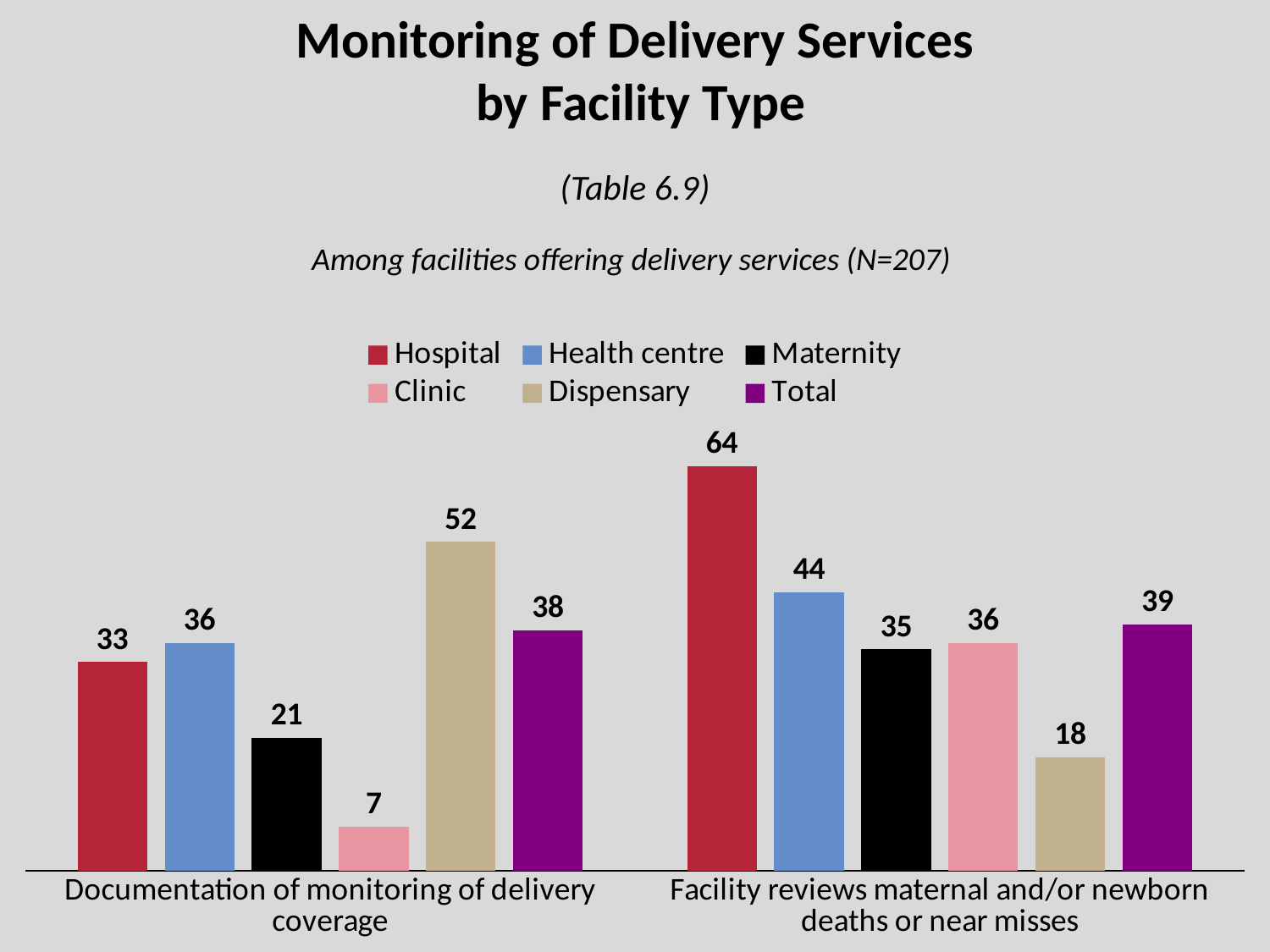

# Monitoring of Delivery Services by Facility Type
(Table 6.9)
Among facilities offering delivery services (N=207)

### Chart

| Category | Hospital | Health centre | Maternity | Clinic | Dispensary | Total |
|---|---|---|---|---|---|---|
| Documentation of monitoring of delivery coverage | 33.0 | 36.0 | 21.0 | 7.0 | 52.0 | 38.0 |
| Facility reviews maternal and/or newborn deaths or near misses | 64.0 | 44.0 | 35.0 | 36.0 | 18.0 | 39.0 |